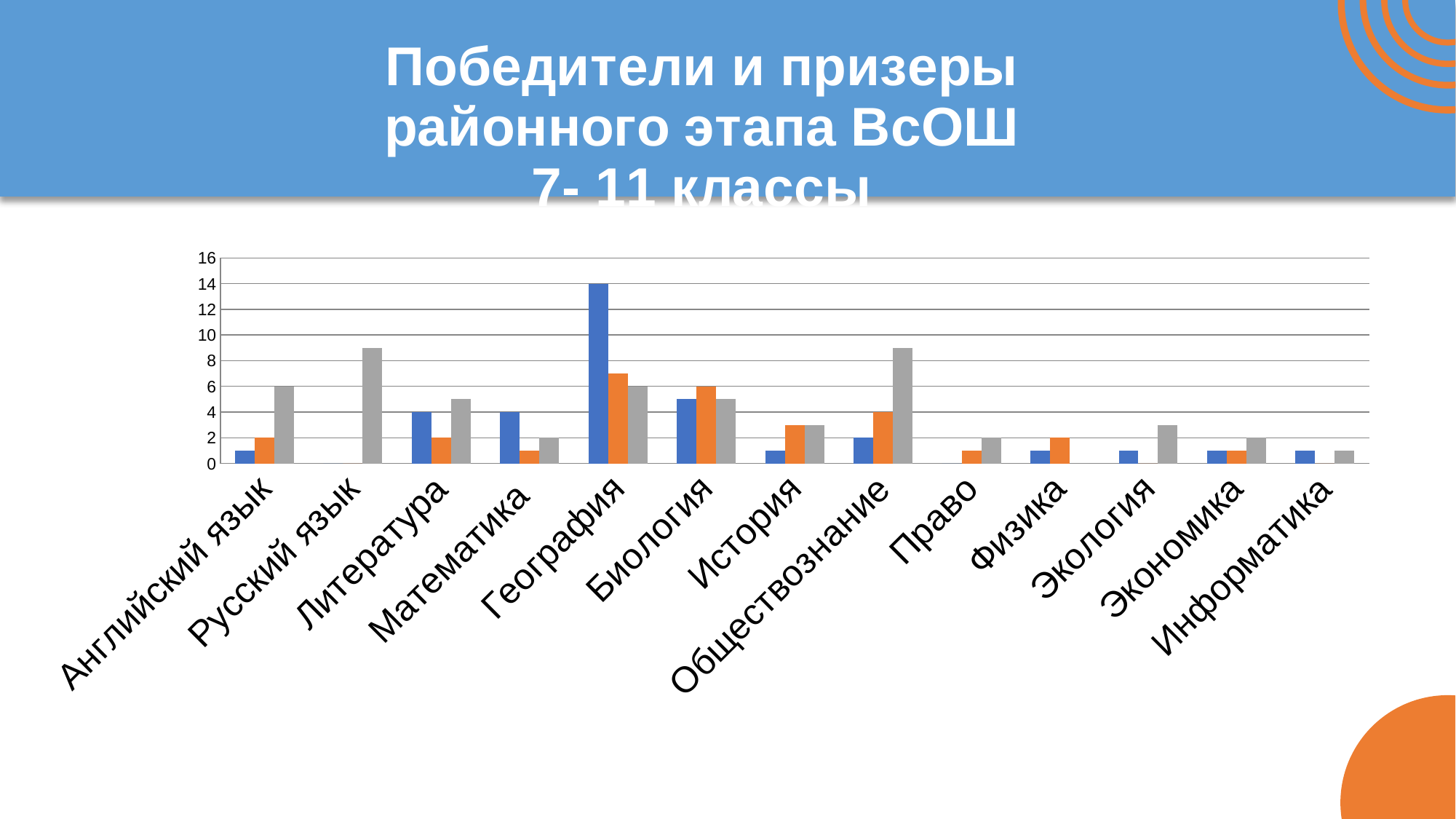

### Chart: Победители и призеры
районного этапа ВсОШ
7- 11 классы

| Category | 2022 | 2023 | 2024 |
|---|---|---|---|
| Английский язык | 1.0 | 2.0 | 6.0 |
| Русский язык | 0.0 | 0.0 | 9.0 |
| Литература | 4.0 | 2.0 | 5.0 |
| Математика  | 4.0 | 1.0 | 2.0 |
| География | 14.0 | 7.0 | 6.0 |
| Биология | 5.0 | 6.0 | 5.0 |
| История | 1.0 | 3.0 | 3.0 |
| Обществознание | 2.0 | 4.0 | 9.0 |
| Право | 0.0 | 1.0 | 2.0 |
| Физика | 1.0 | 2.0 | 0.0 |
| Экология | 1.0 | 0.0 | 3.0 |
| Экономика | 1.0 | 1.0 | 2.0 |
| Информатика | 1.0 | 0.0 | 1.0 |